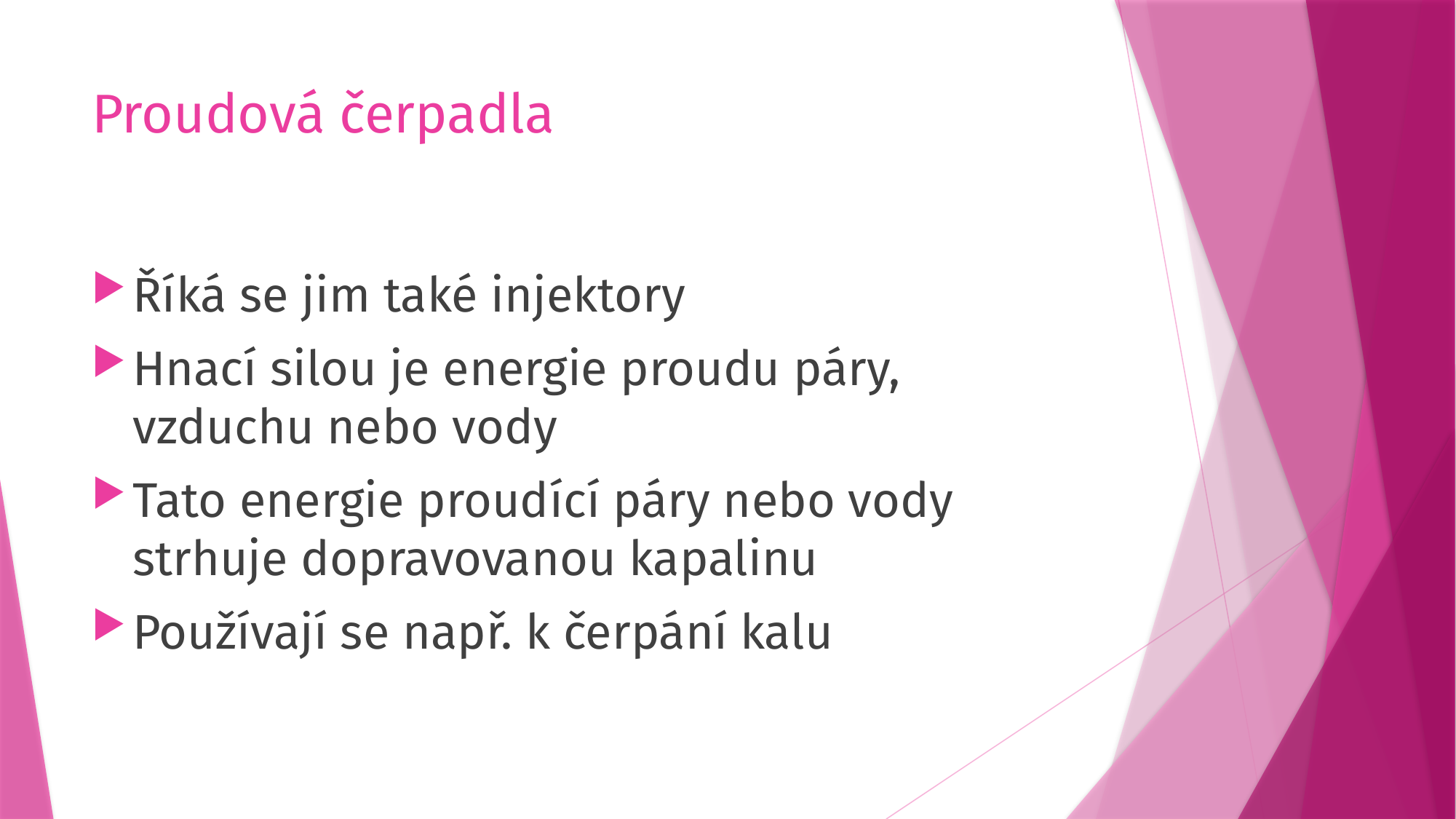

# Proudová čerpadla
Říká se jim také injektory
Hnací silou je energie proudu páry, vzduchu nebo vody
Tato energie proudící páry nebo vody strhuje dopravovanou kapalinu
Používají se např. k čerpání kalu